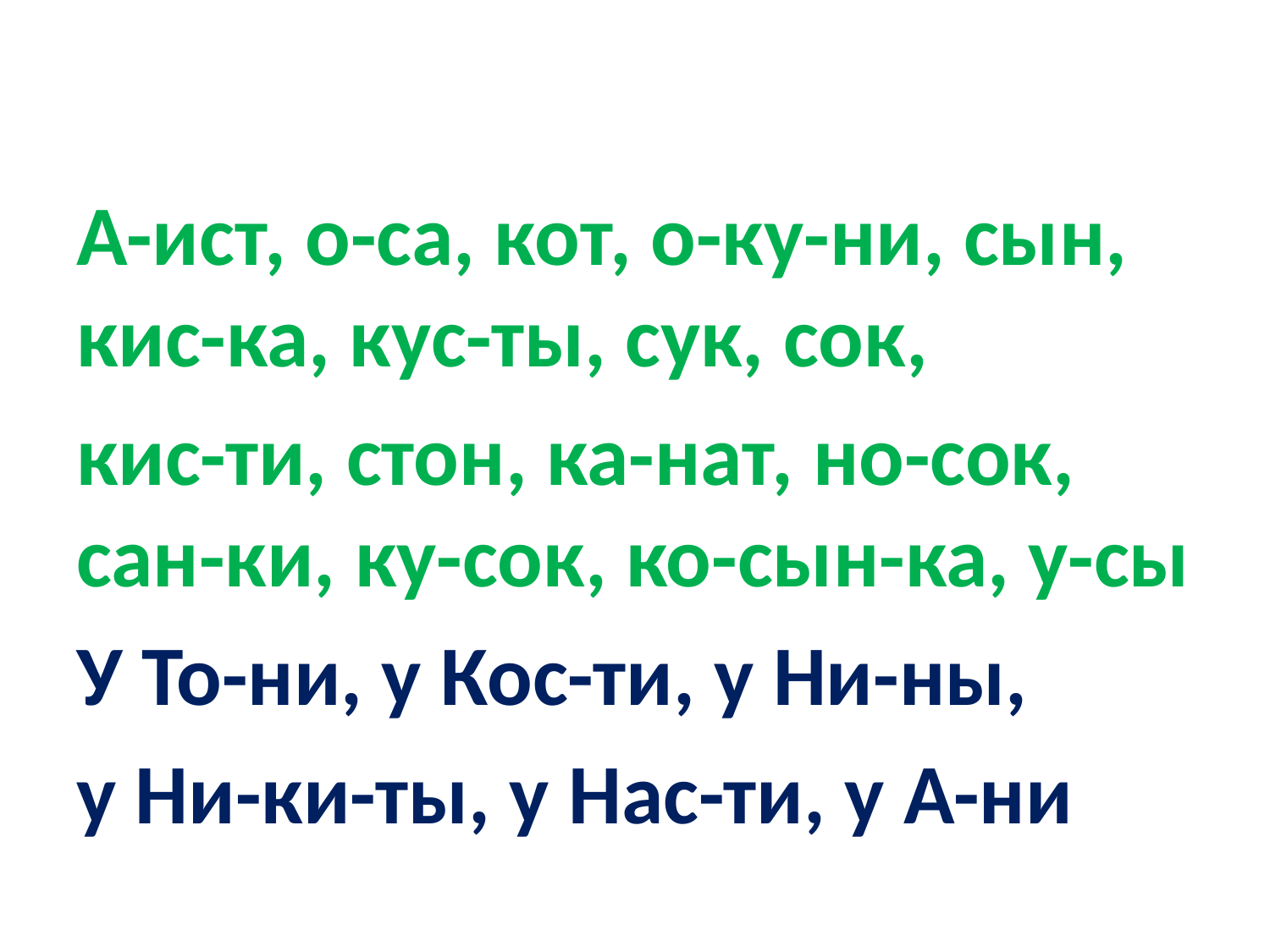

#

А-ист, о-са, кот, о-ку-ни, сын, кис-ка, кус-ты, сук, сок,
кис-ти, стон, ка-нат, но-сок, сан-ки, ку-сок, ко-сын-ка, у-сы
У То-ни, у Кос-ти, у Ни-ны,
у Ни-ки-ты, у Нас-ти, у А-ни